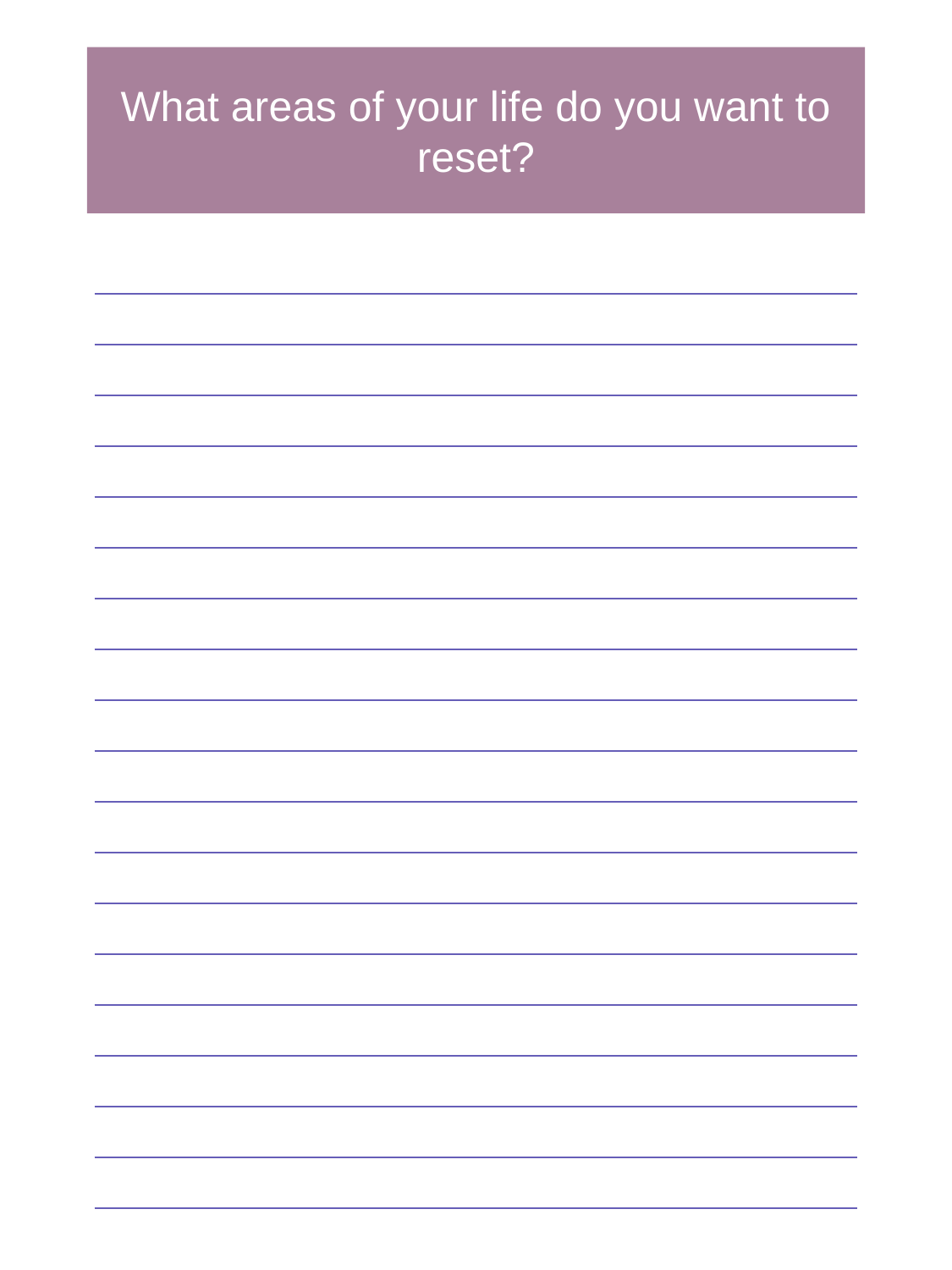

What areas of your life do you want to reset?
|  |
| --- |
|  |
|  |
|  |
|  |
|  |
|  |
|  |
|  |
|  |
|  |
|  |
|  |
|  |
|  |
|  |
|  |
|  |